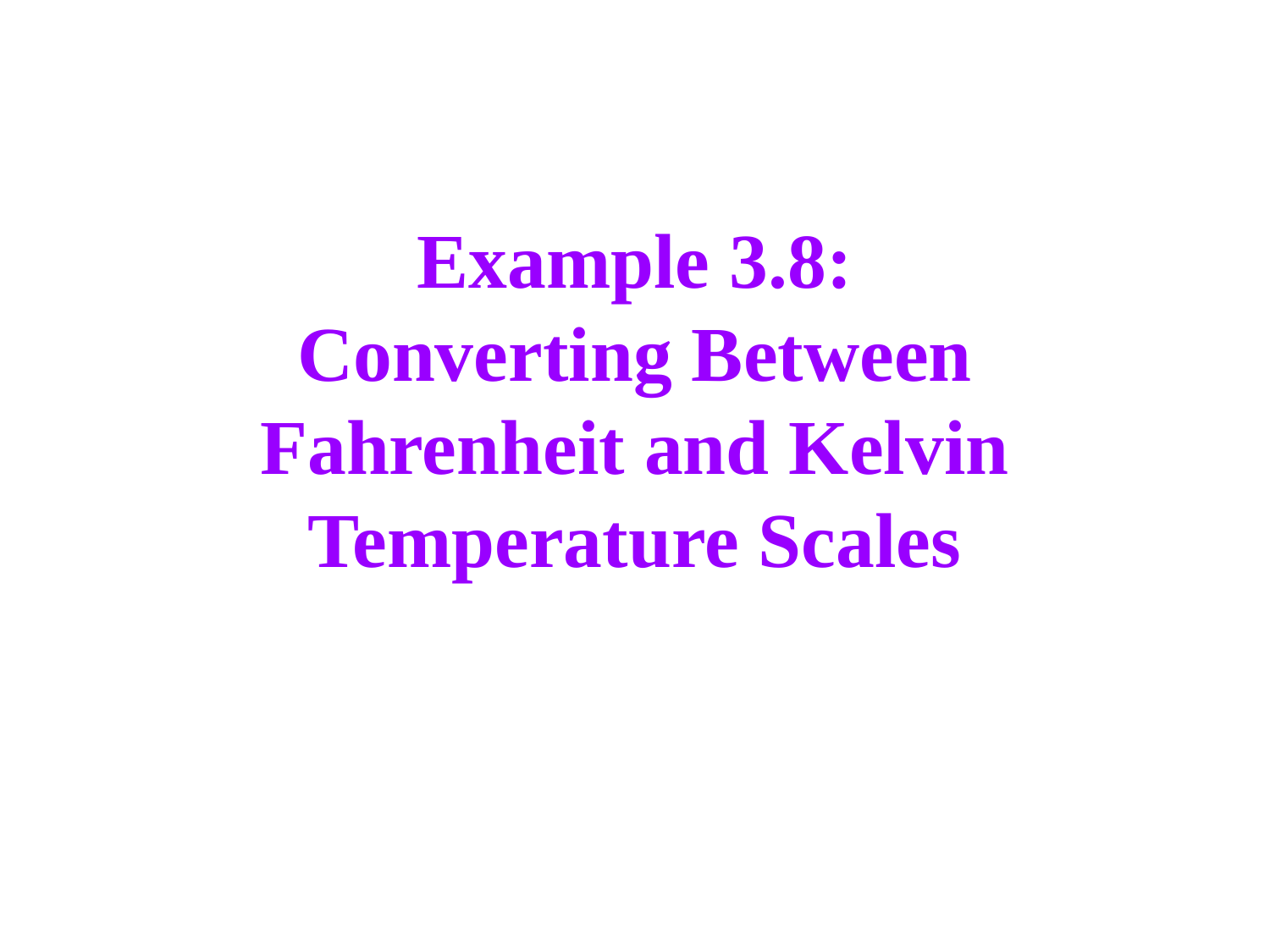

Example 3.8:
Converting Between
Fahrenheit and Kelvin
Temperature Scales